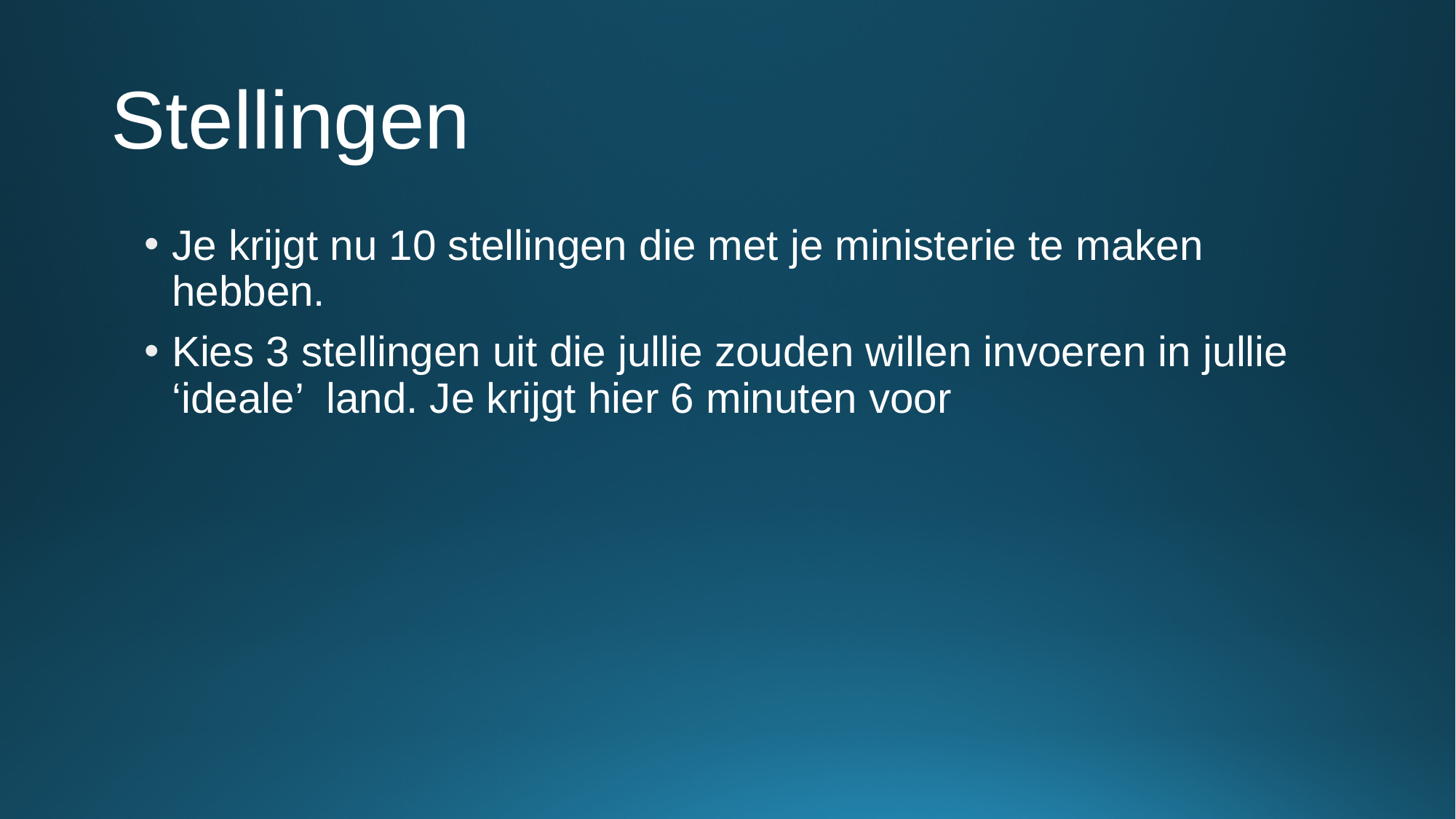

# Stellingen
Je krijgt nu 10 stellingen die met je ministerie te maken hebben.
Kies 3 stellingen uit die jullie zouden willen invoeren in jullie ‘ideale’  land. Je krijgt hier 6 minuten voor